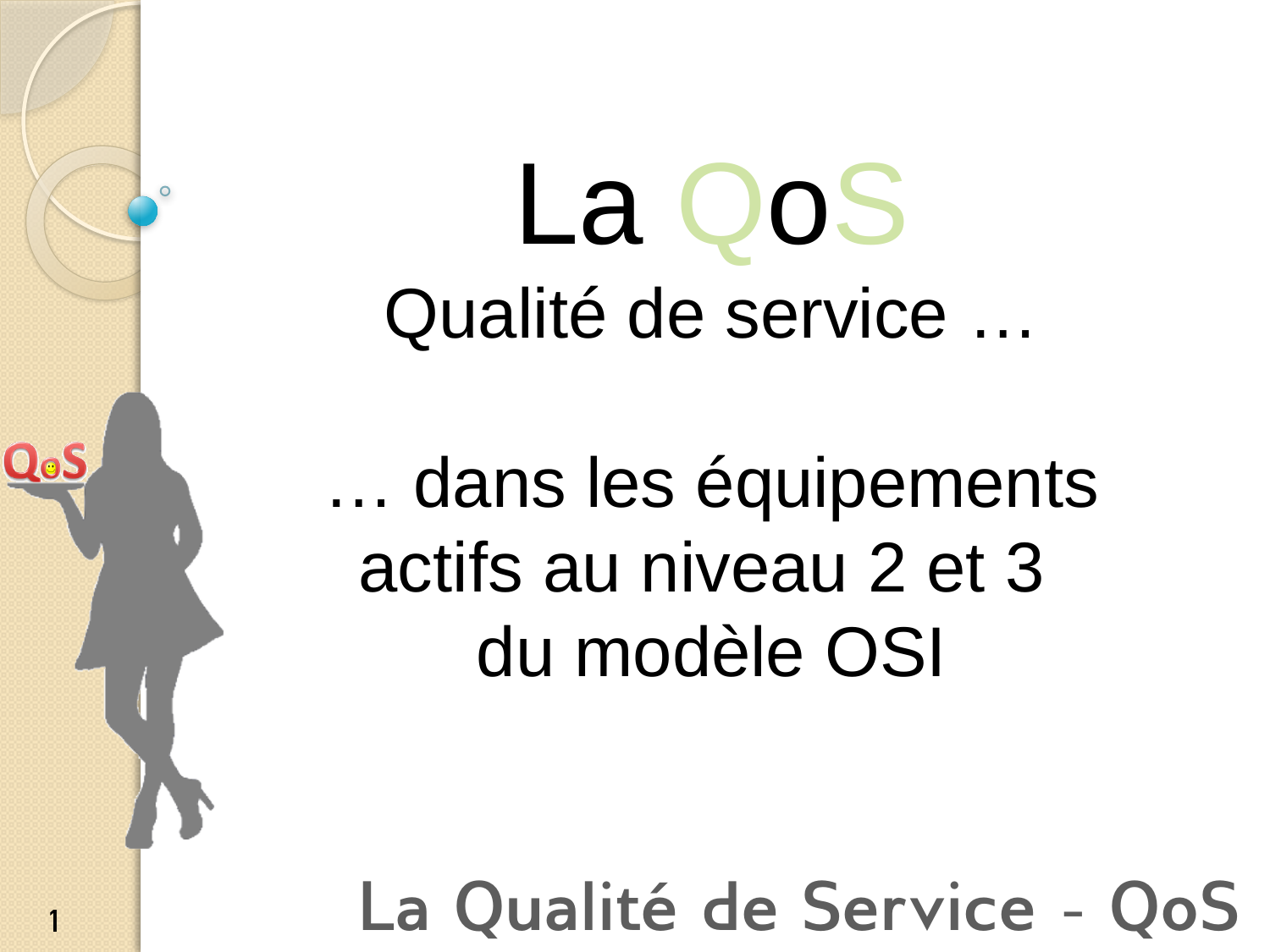

La QoS
Qualité de service …
… dans les équipements
actifs au niveau 2 et 3
du modèle OSI